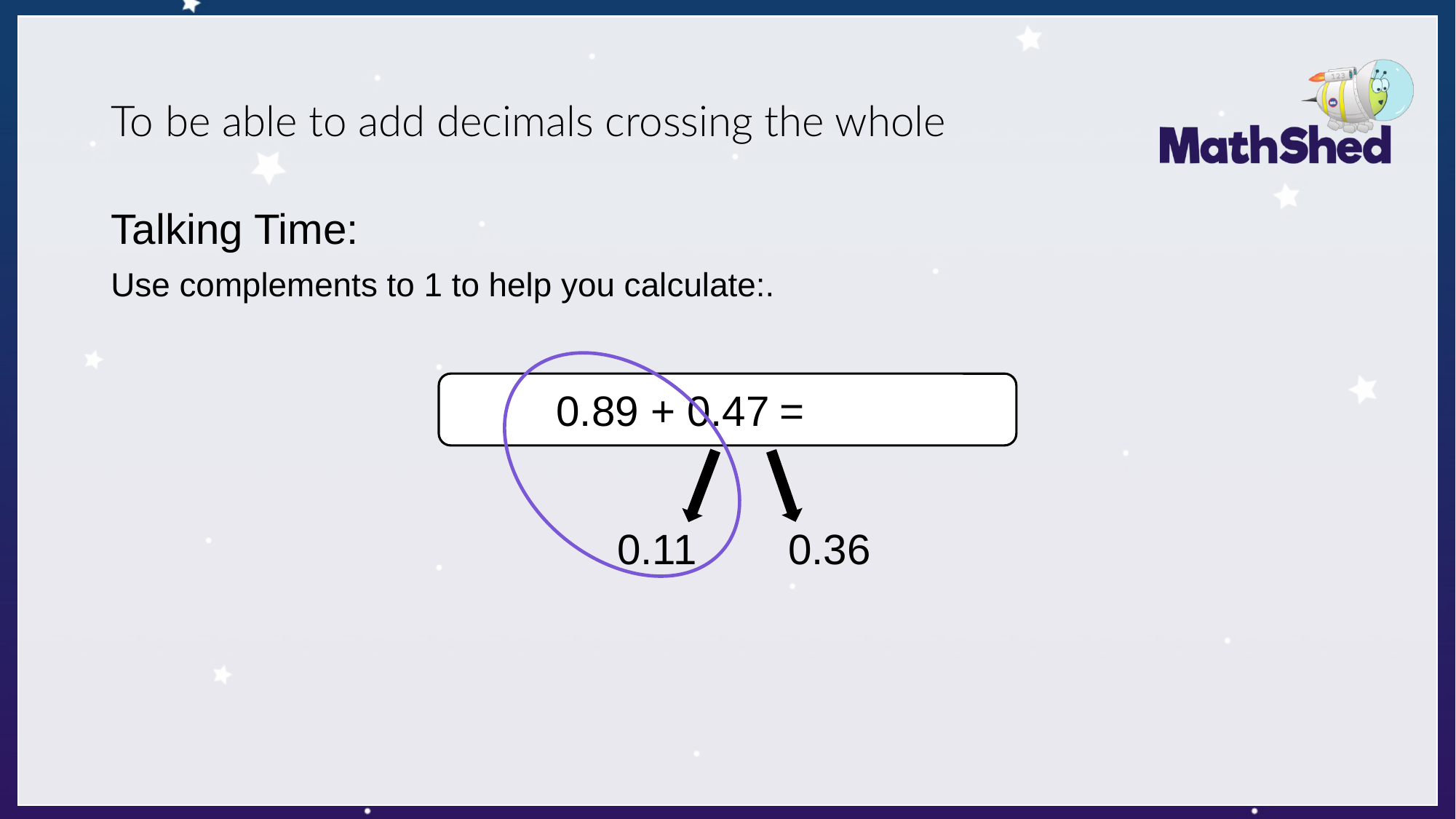

# To be able to add decimals crossing the whole
Talking Time:
Use complements to 1 to help you calculate:.

0.89 + 0.47 = 1.36

0.36
0.11